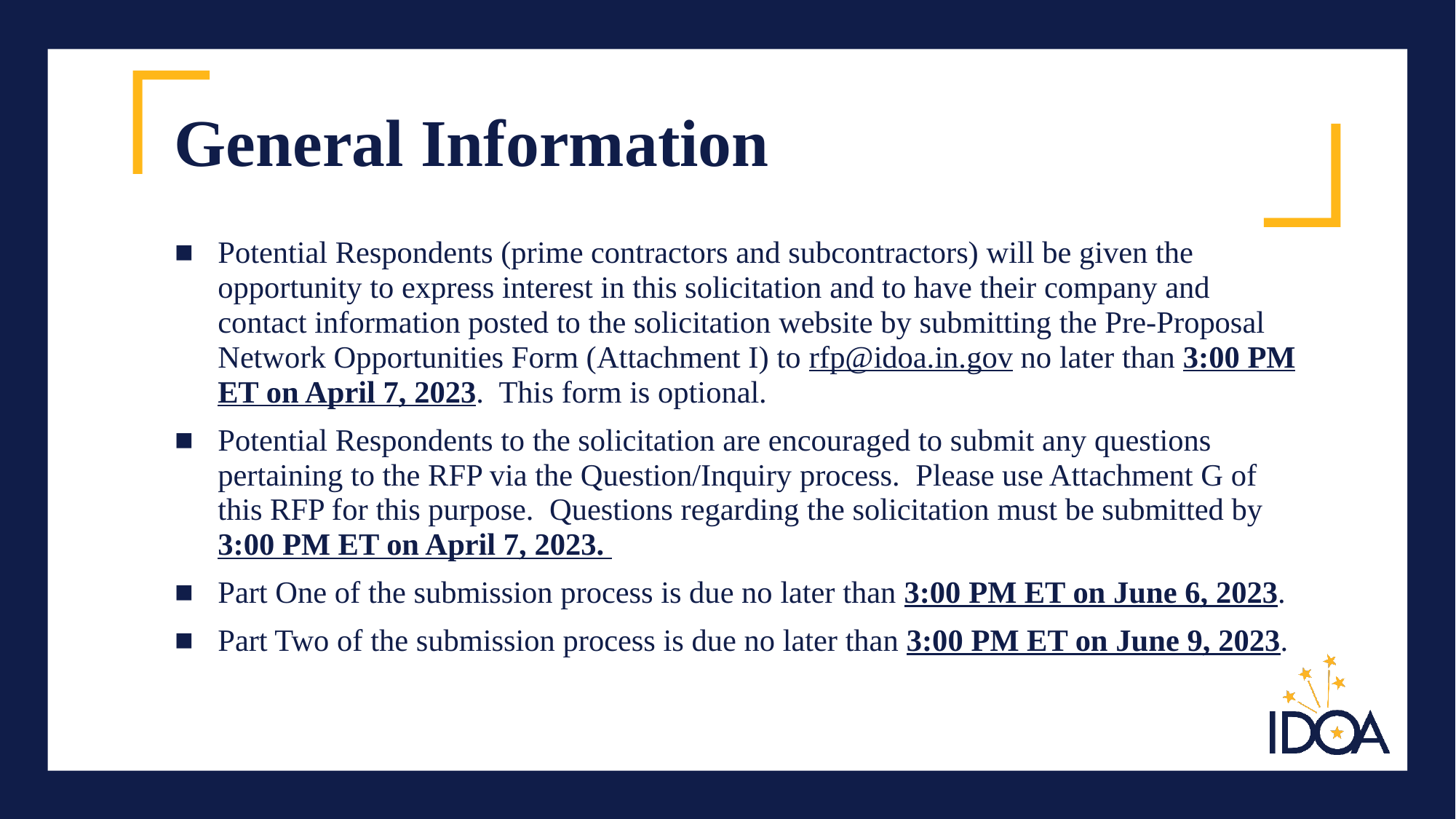

# General Information
Potential Respondents (prime contractors and subcontractors) will be given the opportunity to express interest in this solicitation and to have their company and contact information posted to the solicitation website by submitting the Pre-Proposal Network Opportunities Form (Attachment I) to rfp@idoa.in.gov no later than 3:00 PM ET on April 7, 2023.  This form is optional.
Potential Respondents to the solicitation are encouraged to submit any questions pertaining to the RFP via the Question/Inquiry process.  Please use Attachment G of this RFP for this purpose.  Questions regarding the solicitation must be submitted by 3:00 PM ET on April 7, 2023.
Part One of the submission process is due no later than 3:00 PM ET on June 6, 2023.
Part Two of the submission process is due no later than 3:00 PM ET on June 9, 2023.